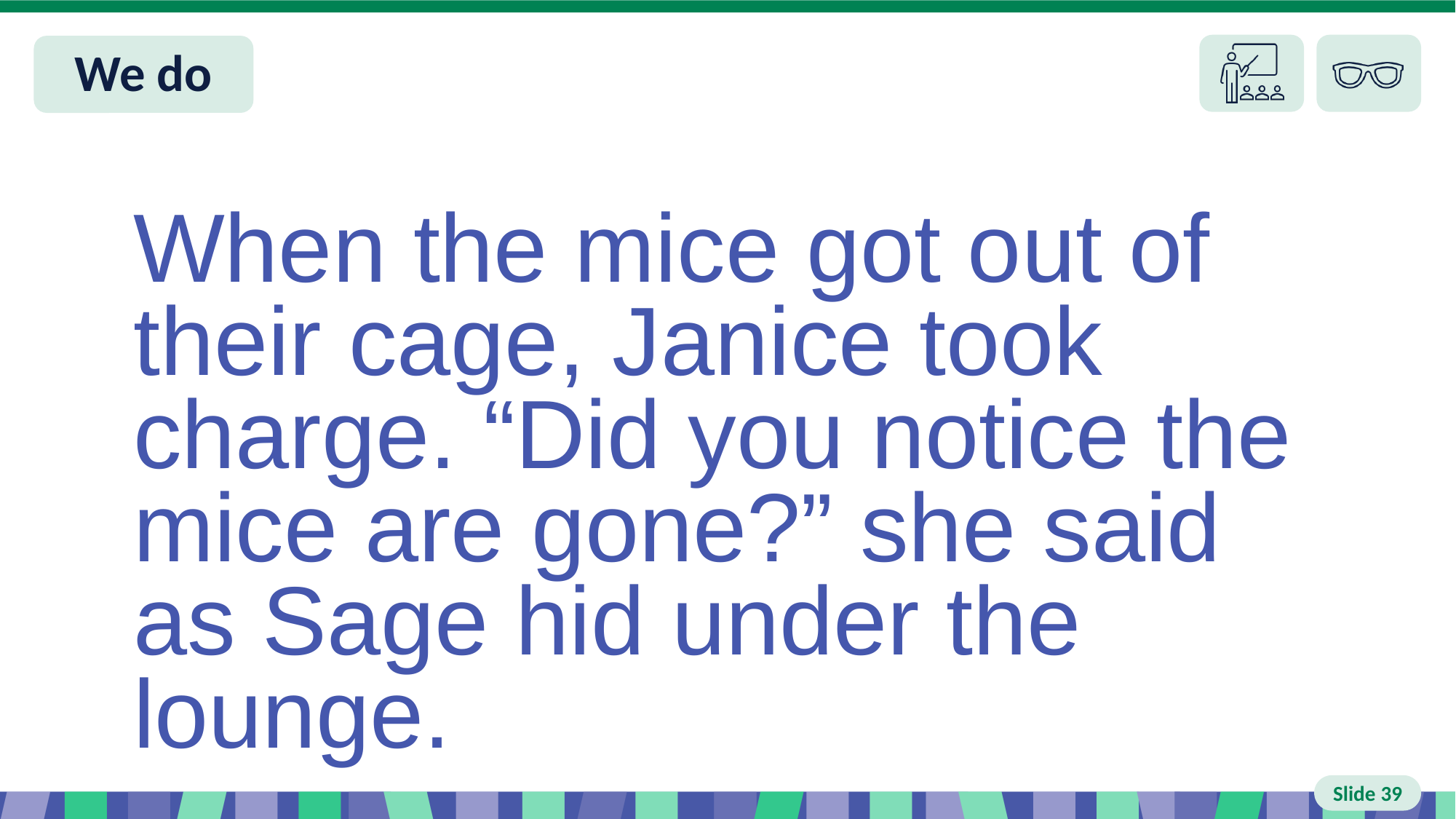

# Slide 39 We do
When the mice got out of their cage, Janice took charge. “Did you notice the mice are gone?” she said as Sage hid under the lounge.